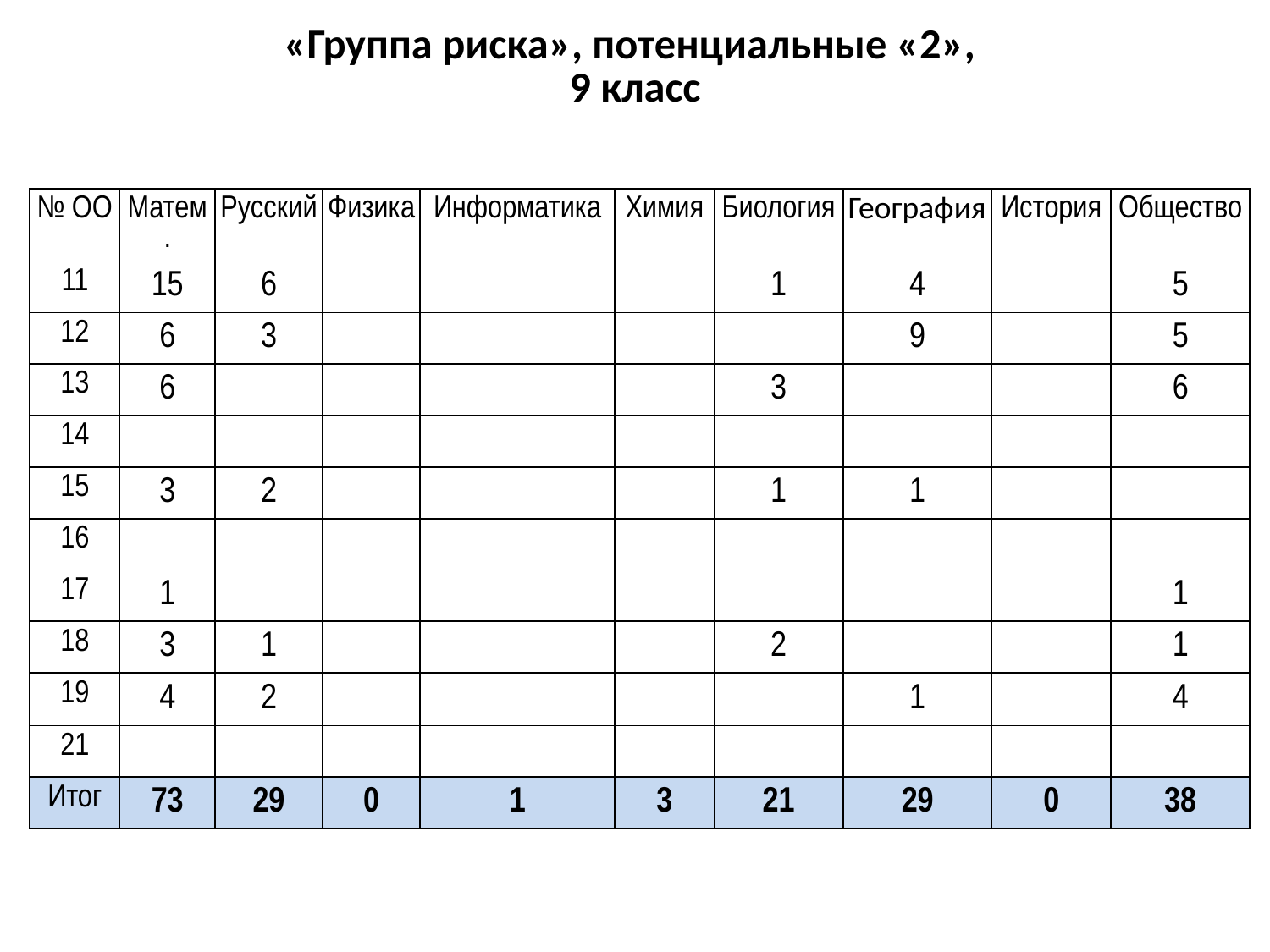

# «Группа риска», потенциальные «2», 9 класс
| № ОО | Матем. | Русский | Физика | Информатика | Химия | Биология | География | История | Общество |
| --- | --- | --- | --- | --- | --- | --- | --- | --- | --- |
| 11 | 15 | 6 |  |  |  | 1 | 4 |  | 5 |
| 12 | 6 | 3 |  |  |  |  | 9 |  | 5 |
| 13 | 6 |  |  |  |  | 3 |  |  | 6 |
| 14 |  |  |  |  |  |  |  |  |  |
| 15 | 3 | 2 |  |  |  | 1 | 1 |  |  |
| 16 |  |  |  |  |  |  |  |  |  |
| 17 | 1 |  |  |  |  |  |  |  | 1 |
| 18 | 3 | 1 |  |  |  | 2 |  |  | 1 |
| 19 | 4 | 2 |  |  |  |  | 1 |  | 4 |
| 21 |  |  |  |  |  |  |  |  |  |
| Итог | 73 | 29 | 0 | 1 | 3 | 21 | 29 | 0 | 38 |